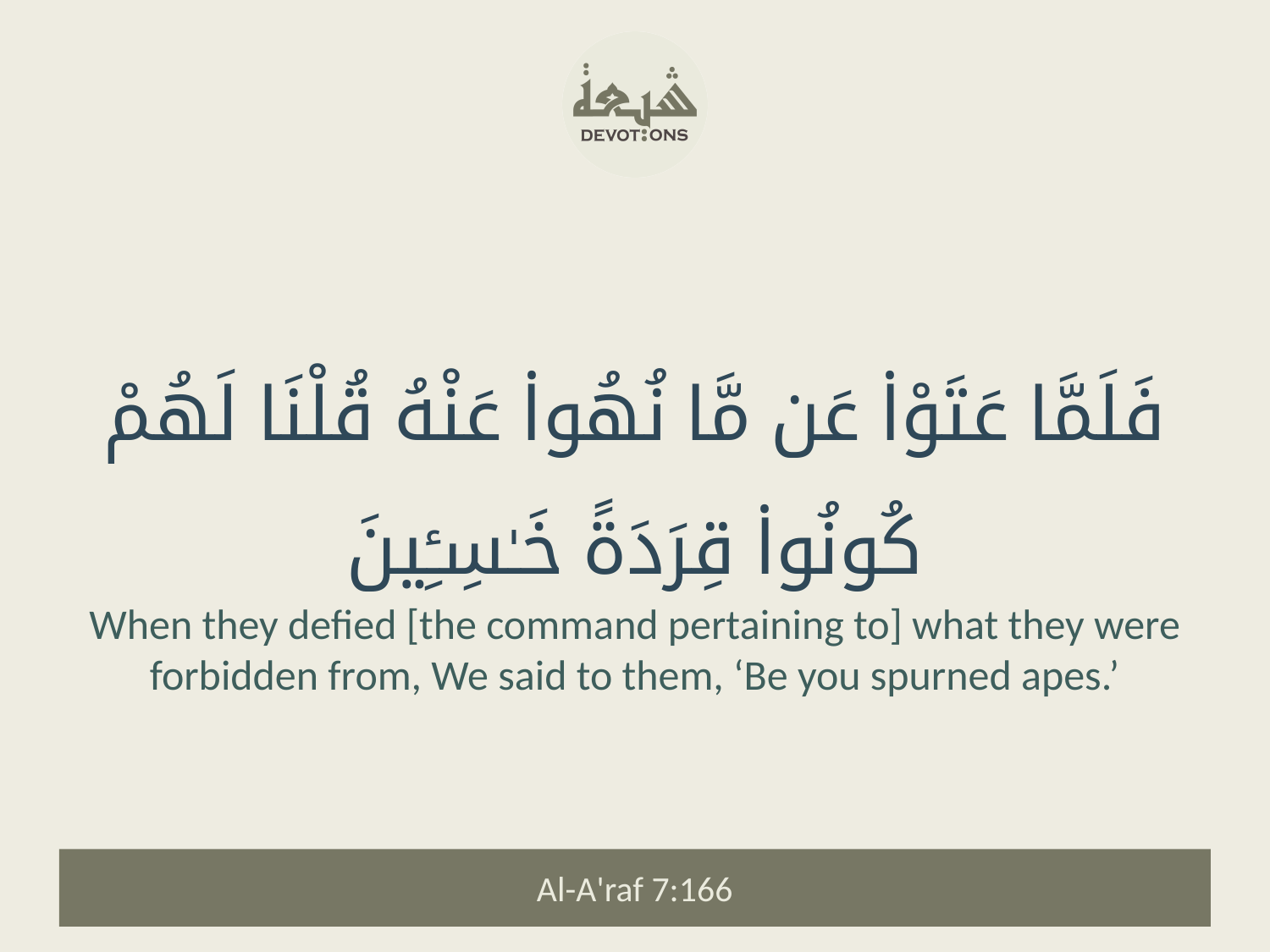

فَلَمَّا عَتَوْا۟ عَن مَّا نُهُوا۟ عَنْهُ قُلْنَا لَهُمْ كُونُوا۟ قِرَدَةً خَـٰسِـِٔينَ
When they defied [the command pertaining to] what they were forbidden from, We said to them, ‘Be you spurned apes.’
Al-A'raf 7:166